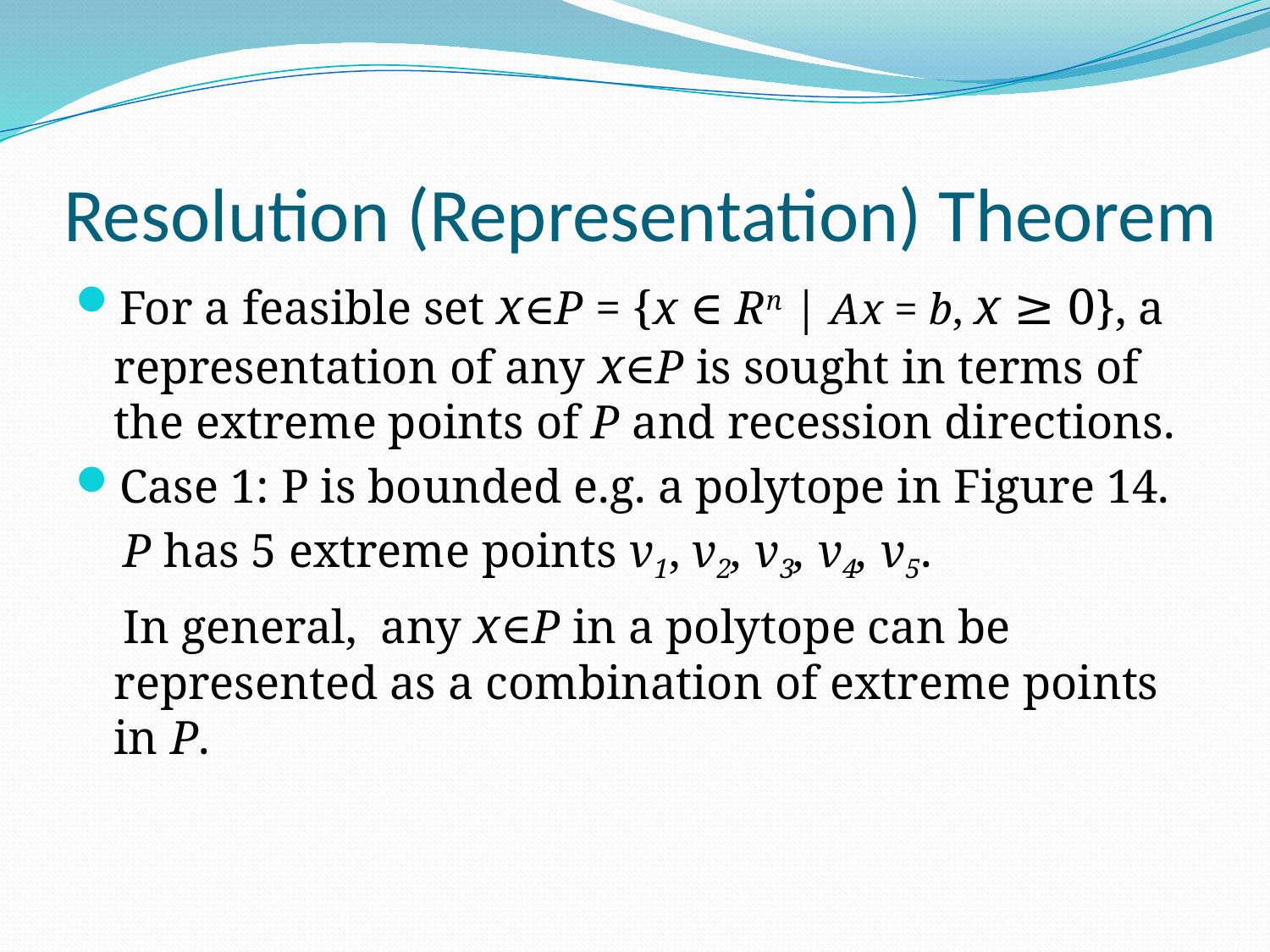

# Resolution (Representation) Theorem
For a feasible set x∈P = {x ∈ Rn | Ax = b, x ≥ 0}, a representation of any x∈P is sought in terms of the extreme points of P and recession directions.
Case 1: P is bounded e.g. a polytope in Figure 14.
    P has 5 extreme points v1, v2, v3, v4, v5.
    In general,  any x∈P in a polytope can be represented as a combination of extreme points in P.